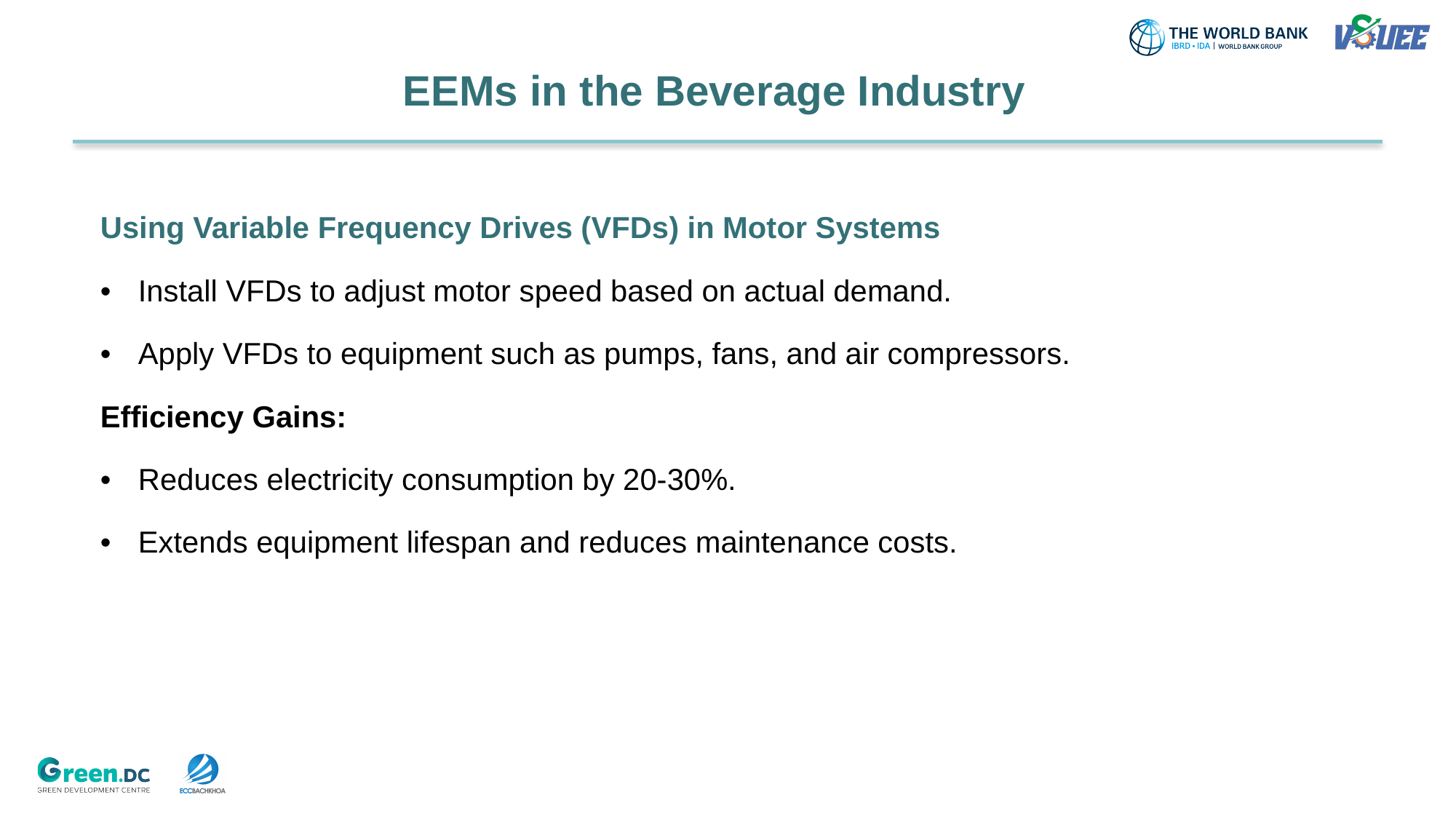

# EEMs in the Beverage Industry
Using Variable Frequency Drives (VFDs) in Motor Systems
Install VFDs to adjust motor speed based on actual demand.
Apply VFDs to equipment such as pumps, fans, and air compressors.
Efficiency Gains:
Reduces electricity consumption by 20-30%.
Extends equipment lifespan and reduces maintenance costs.